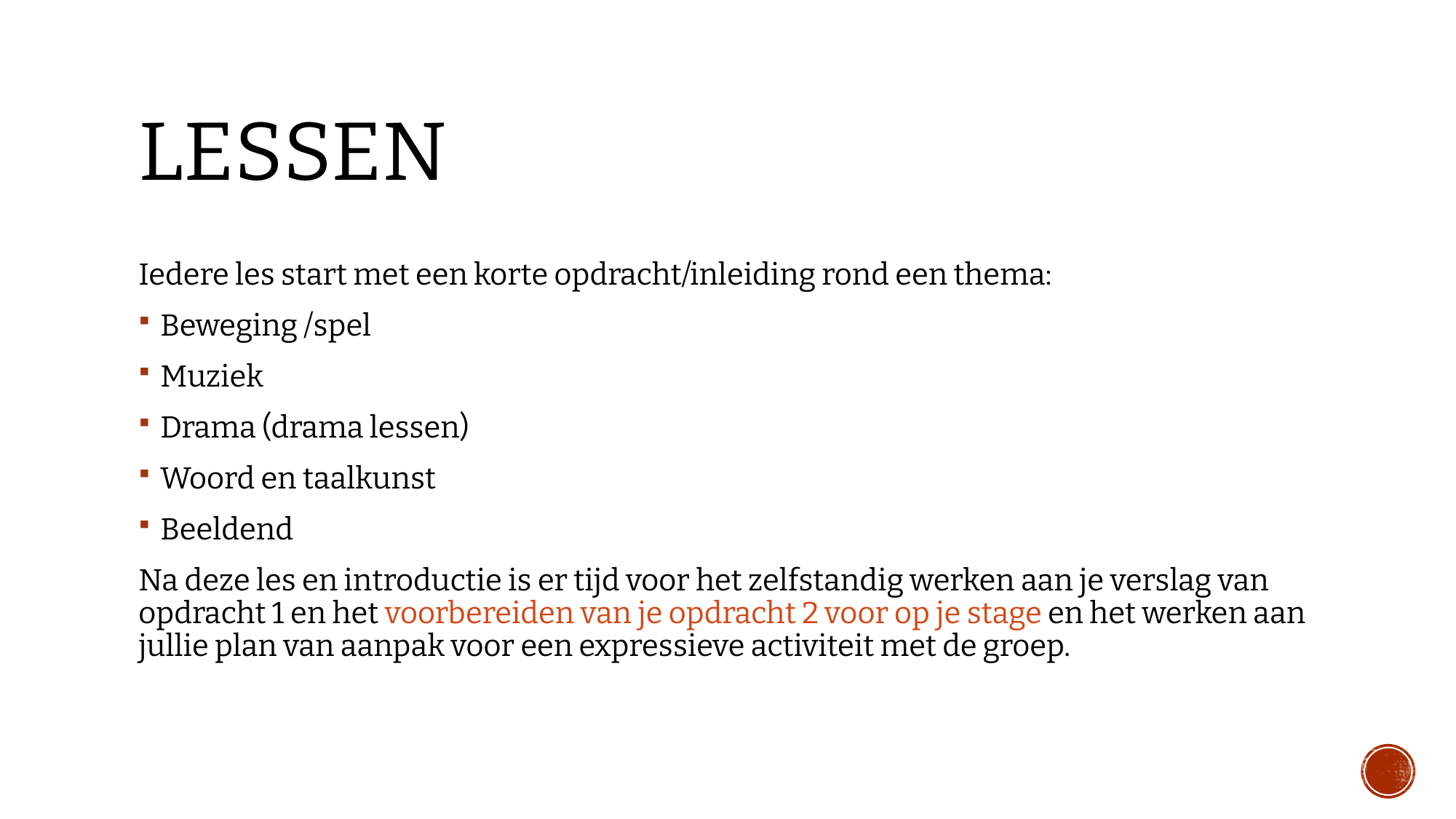

# Lessen
Iedere les start met een korte opdracht/inleiding rond een thema:
Beweging /spel
Muziek
Drama (drama lessen)
Woord en taalkunst
Beeldend
Na deze les en introductie is er tijd voor het zelfstandig werken aan je verslag van opdracht 1 en het voorbereiden van je opdracht 2 voor op je stage en het werken aan jullie plan van aanpak voor een expressieve activiteit met de groep.